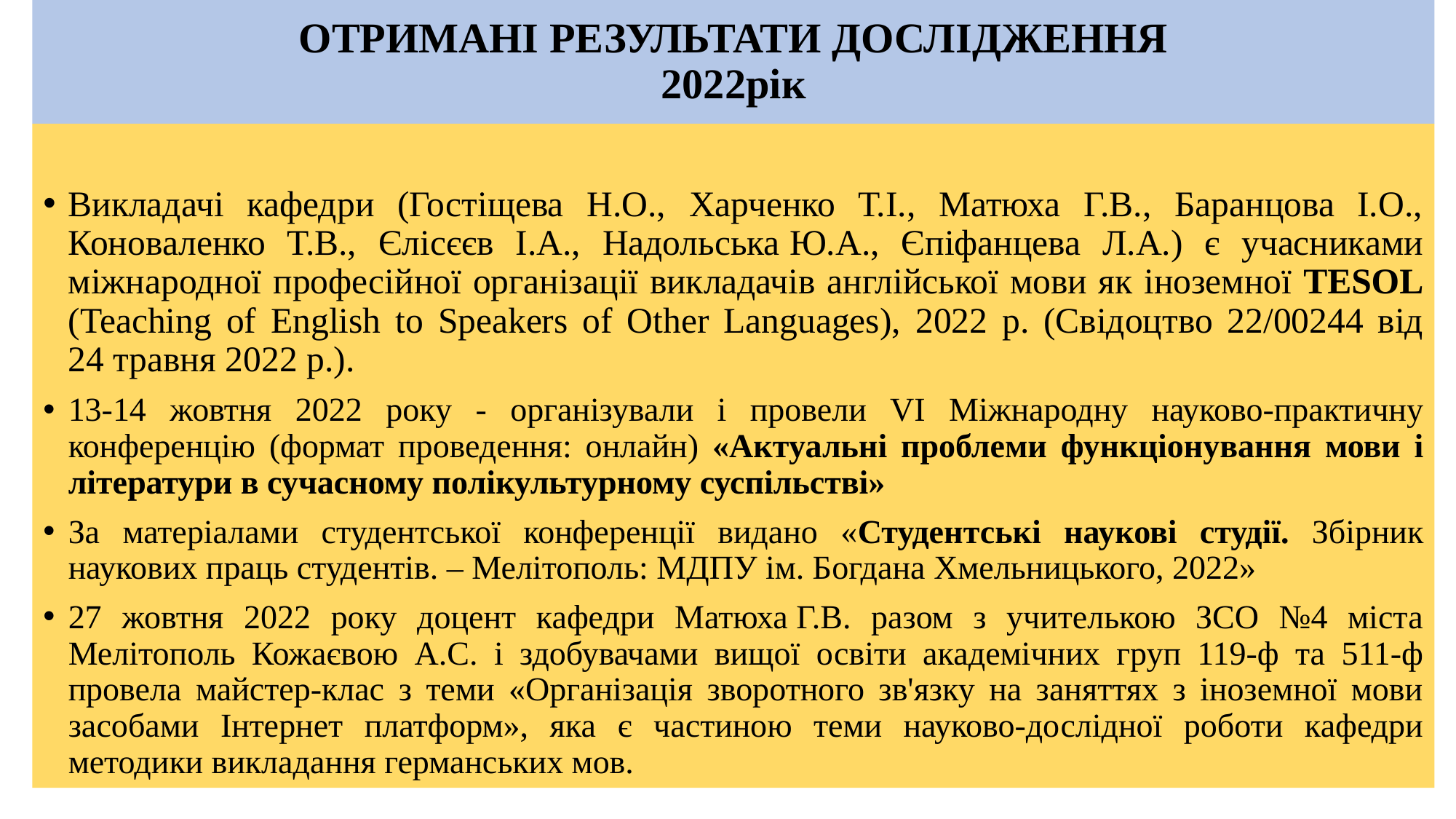

# ОТРИМАНІ РЕЗУЛЬТАТИ ДОСЛІДЖЕННЯ 2022рік

Викладачі кафедри (Гостіщева Н.О., Харченко Т.І., Матюха Г.В., Баранцова І.О., Коноваленко Т.В., Єлісєєв І.А., Надольська Ю.А., Єпіфанцева Л.А.) є учасниками міжнародної професійної організації викладачів англійської мови як іноземної TESOL (Teaching of English to Speakers of Other Languages), 2022 р. (Свідоцтво 22/00244 від 24 травня 2022 р.).
13-14 жовтня 2022 року - організували і провели VI Міжнародну науково-практичну конференцію (формат проведення: онлайн) «Актуальні проблеми функціонування мови і літератури в сучасному полікультурному суспільстві»
За матеріалами студентської конференції видано «Студентські наукові студії. Збірник наукових праць студентів. – Мелітополь: МДПУ ім. Богдана Хмельницького, 2022»
27 жовтня 2022 року доцент кафедри Матюха Г.В. разом з учителькою ЗСО №4 міста Мелітополь Кожаєвою А.С. і здобувачами вищої освіти академічних груп 119-ф та 511-ф провела майстер-клас з теми «Організація зворотного зв'язку на заняттях з іноземної мови засобами Інтернет платформ», яка є частиною теми науково-дослідної роботи кафедри методики викладання германських мов.